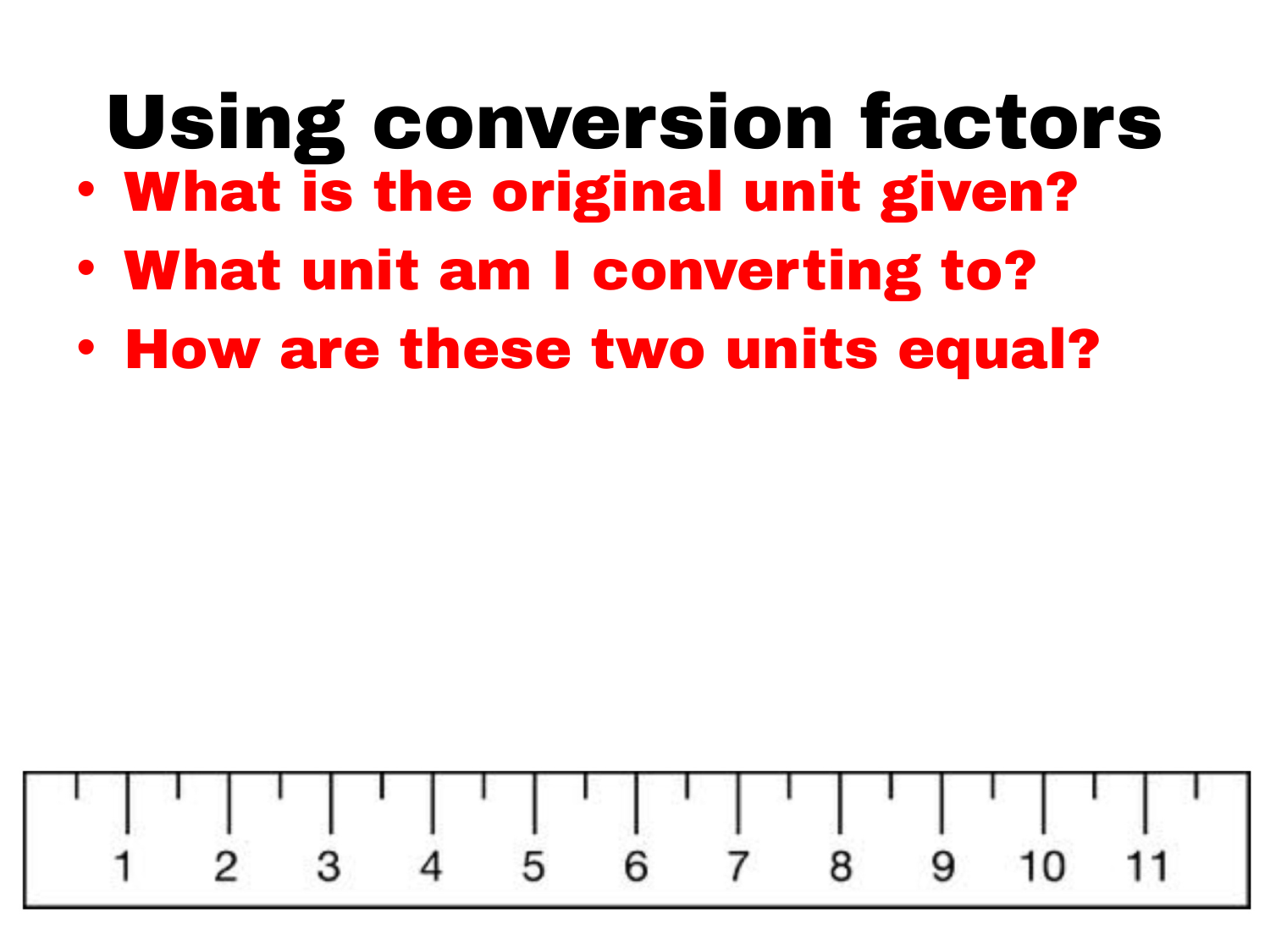

# Using conversion factors
What is the original unit given?
What unit am I converting to?
How are these two units equal?